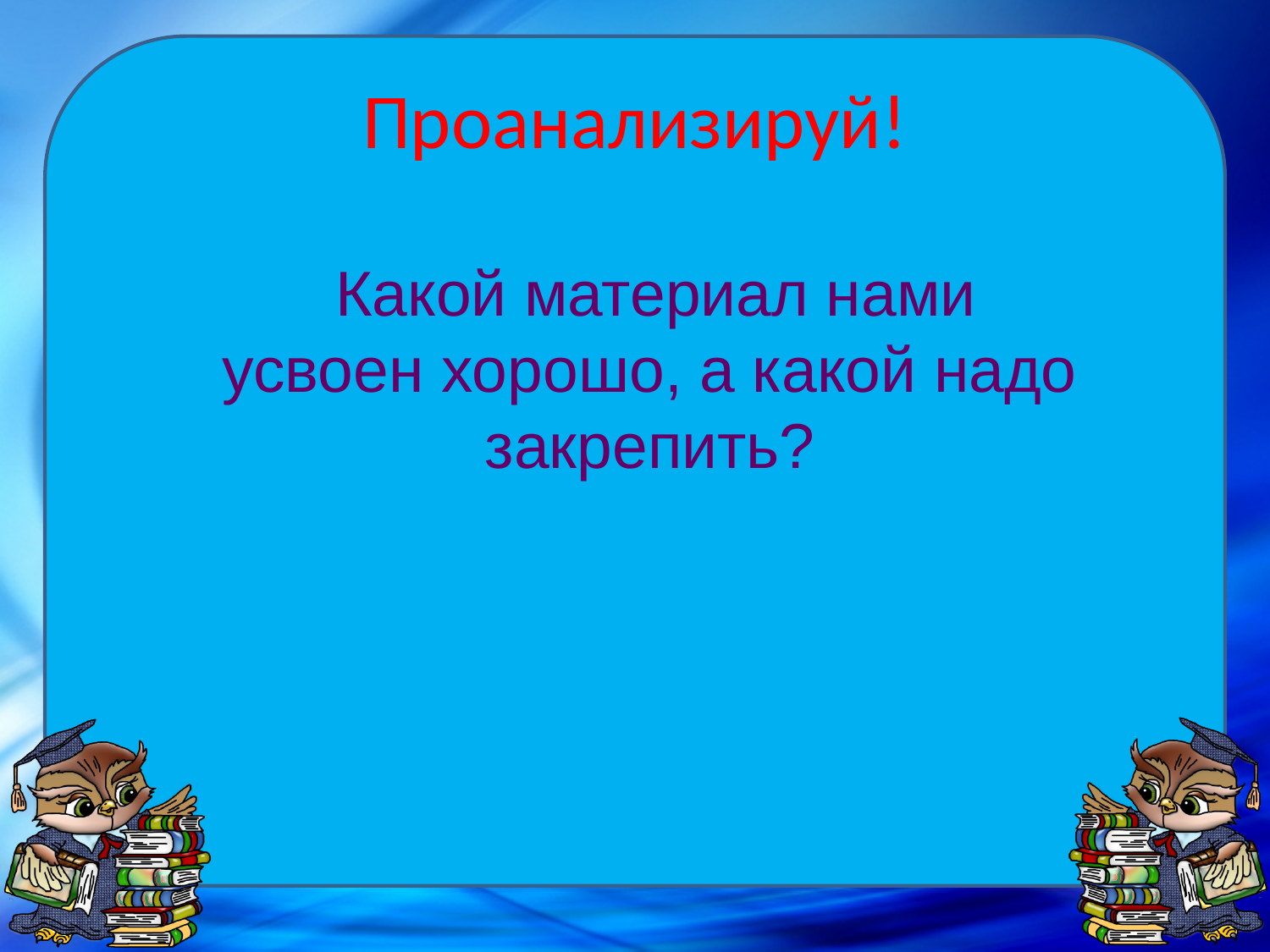

# Проанализируй!
 Какой материал нами усвоен хорошо, а какой надо закрепить?